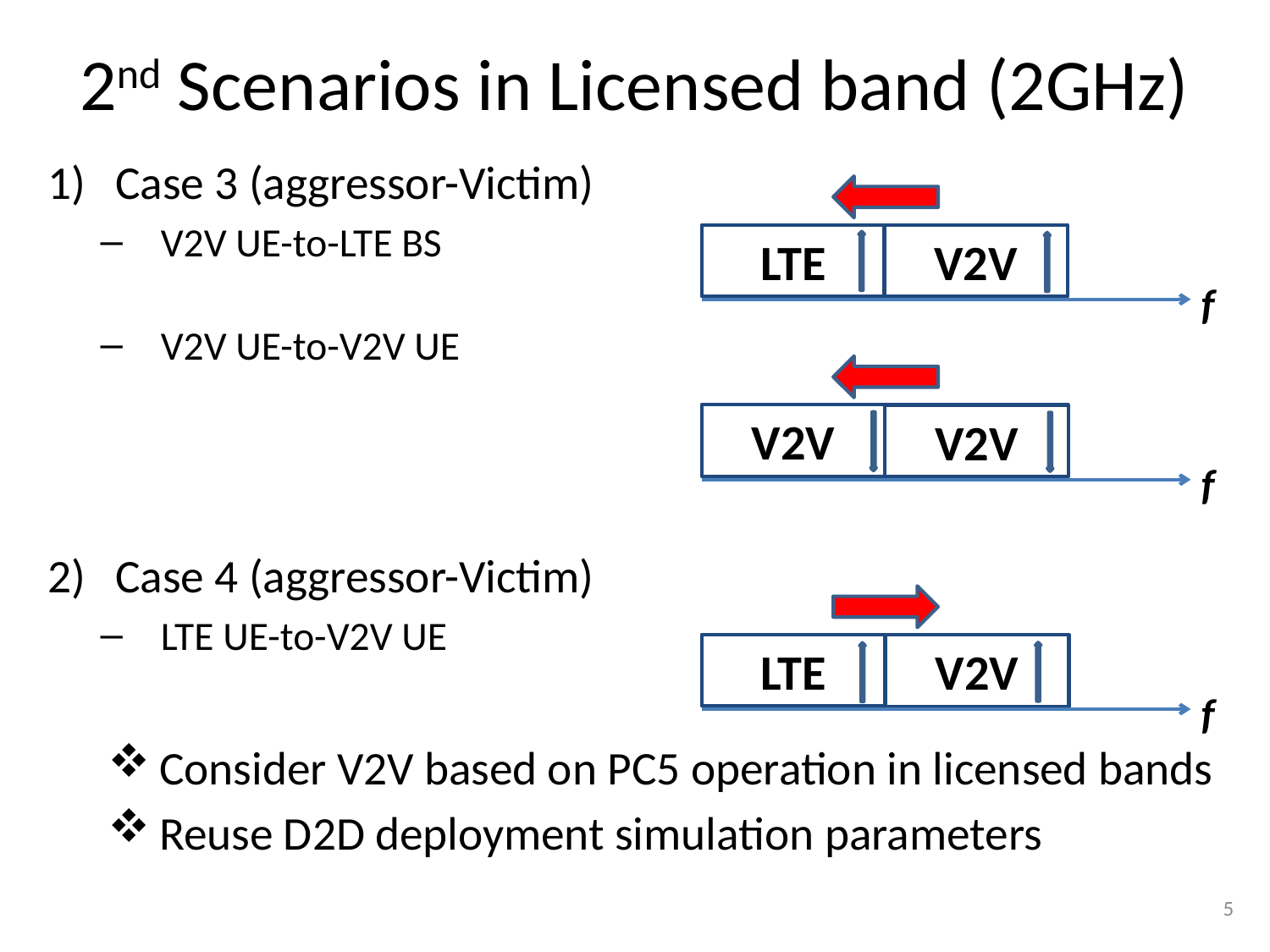

# 2nd Scenarios in Licensed band (2GHz)
Case 3 (aggressor-Victim)
V2V UE-to-LTE BS

V2V UE-to-V2V UE

Case 4 (aggressor-Victim)
LTE UE-to-V2V UE

 Consider V2V based on PC5 operation in licensed bands
 Reuse D2D deployment simulation parameters

LTE
V2V

f

V2V
V2V

f

LTE
V2V
f

5